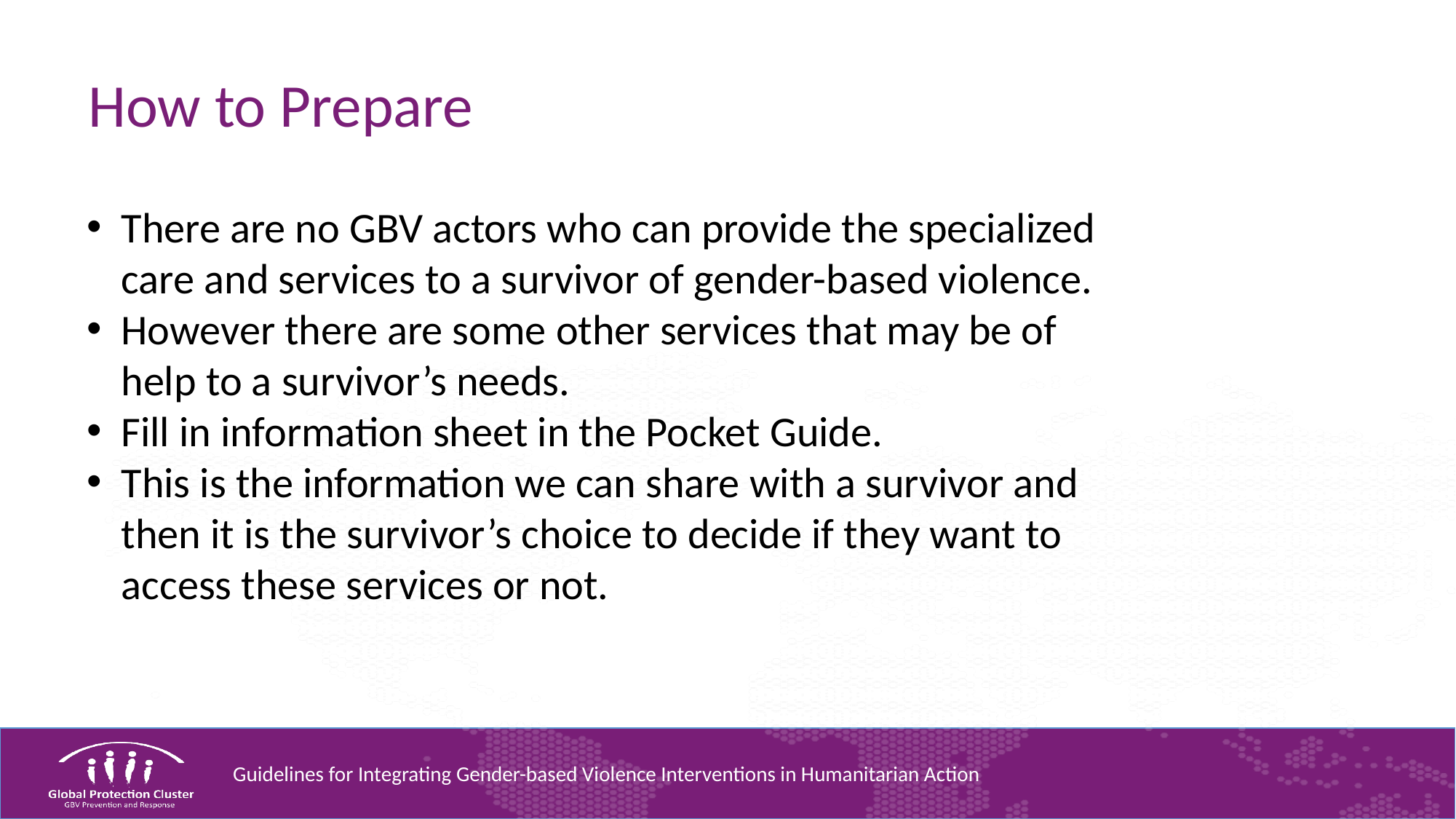

# How to Prepare
There are no GBV actors who can provide the specialized care and services to a survivor of gender-based violence.
However there are some other services that may be of help to a survivor’s needs.
Fill in information sheet in the Pocket Guide.
This is the information we can share with a survivor and then it is the survivor’s choice to decide if they want to access these services or not.